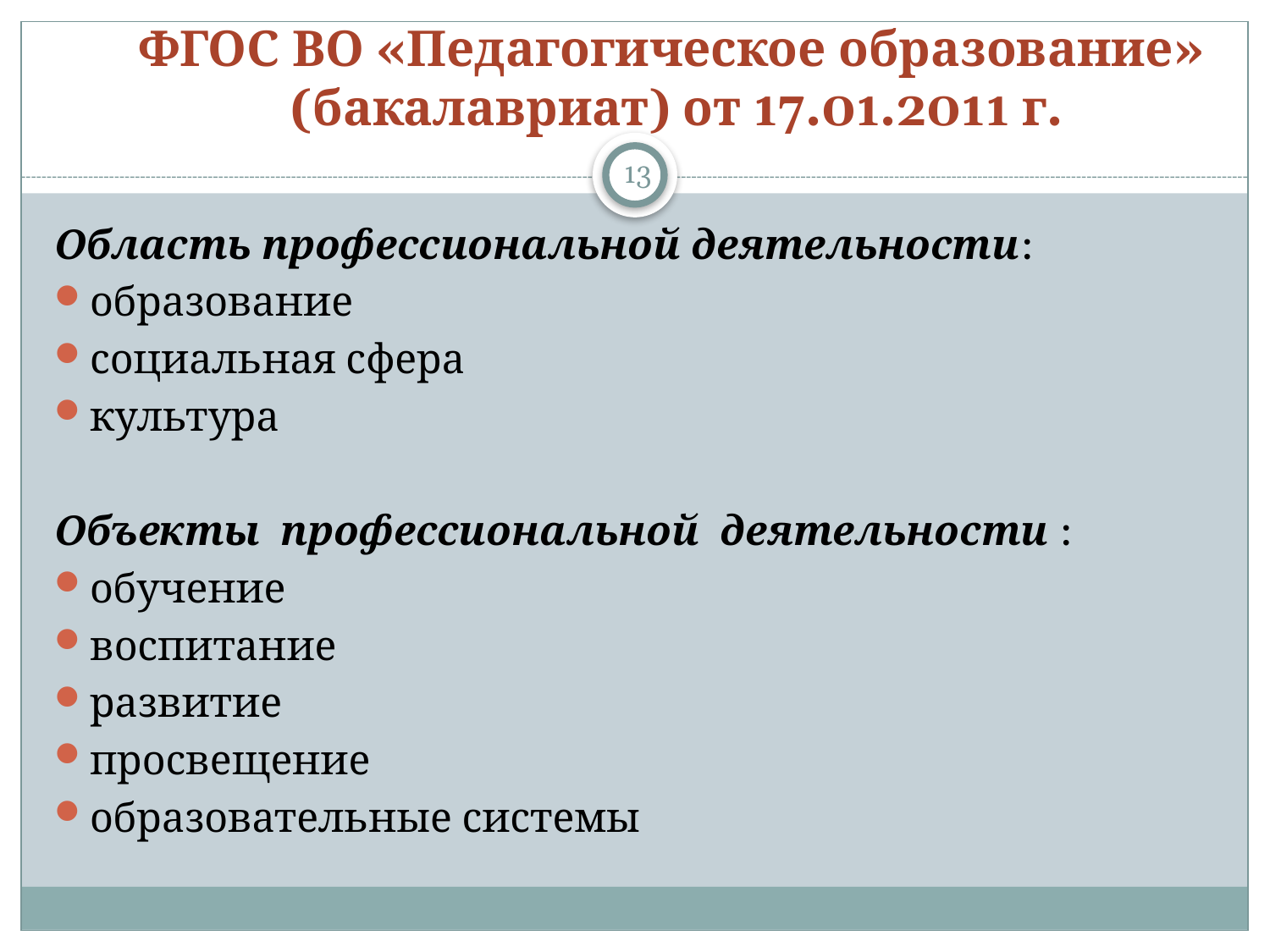

# ФГОС ВО «Педагогическое образование»  (бакалавриат) от 17.01.2011 г.
13
Область профессиональной деятельности:
образование
социальная сфера
культура

Объекты  профессиональной  деятельности :
обучение
воспитание
развитие
просвещение
образовательные системы